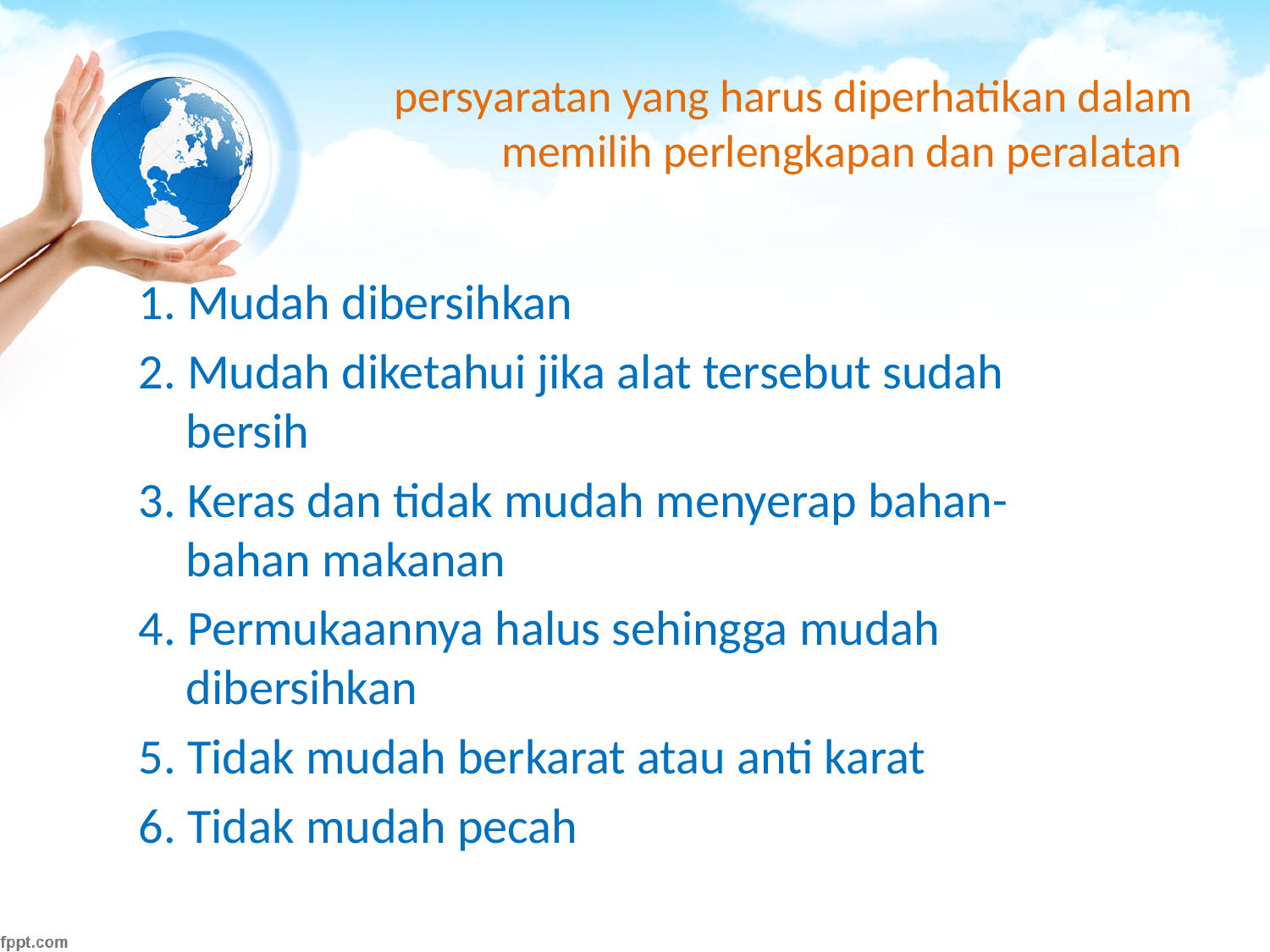

# persyaratan yang harus diperhatikan dalam memilih perlengkapan dan peralatan
1. Mudah dibersihkan
2. Mudah diketahui jika alat tersebut sudah bersih
3. Keras dan tidak mudah menyerap bahan-bahan makanan
4. Permukaannya halus sehingga mudah dibersihkan
5. Tidak mudah berkarat atau anti karat
6. Tidak mudah pecah